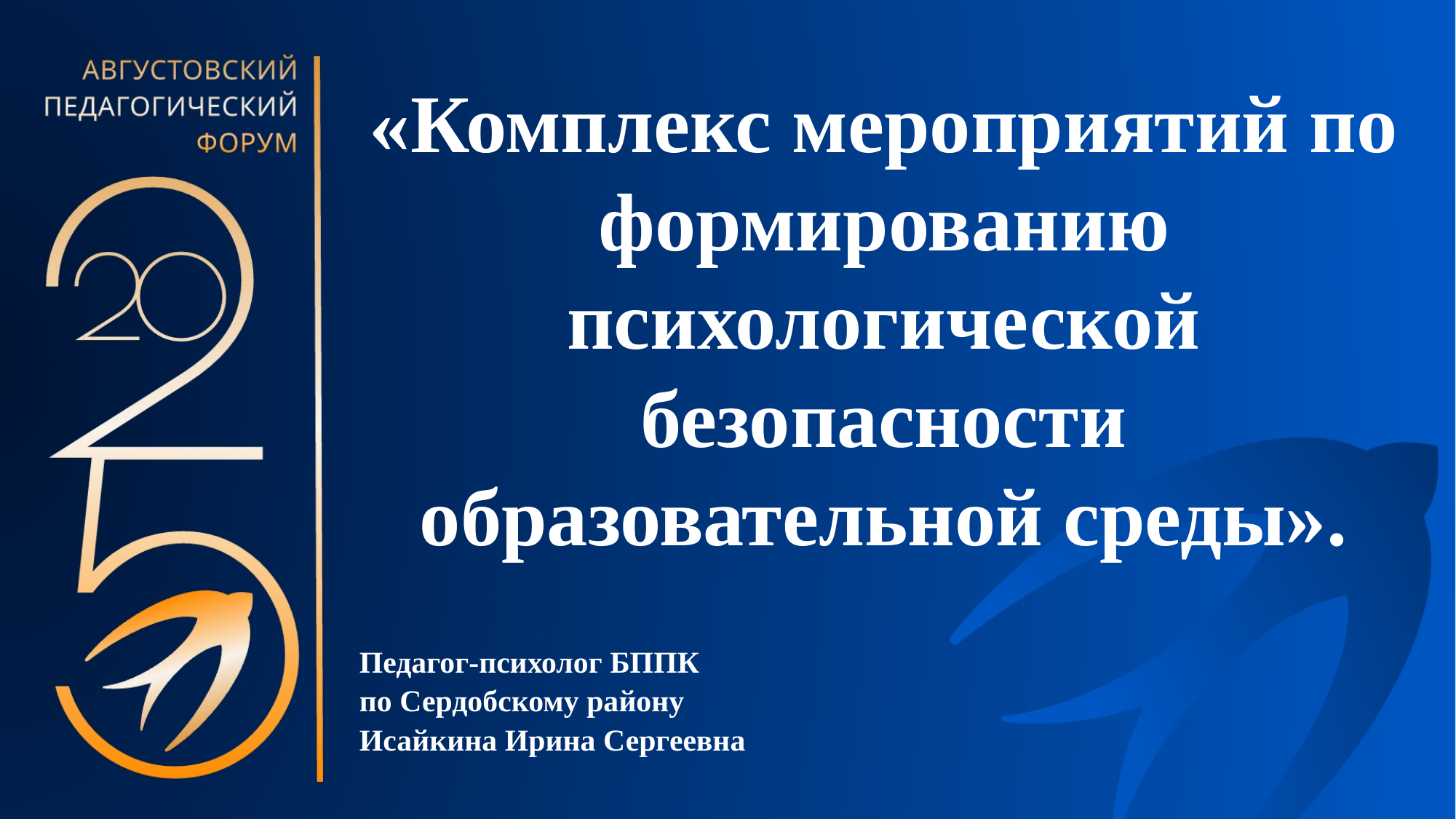

«Комплекс мероприятий по формированию психологической безопасности образовательной среды».

Педагог-психолог БППК
по Сердобскому району
Исайкина Ирина Сергеевна